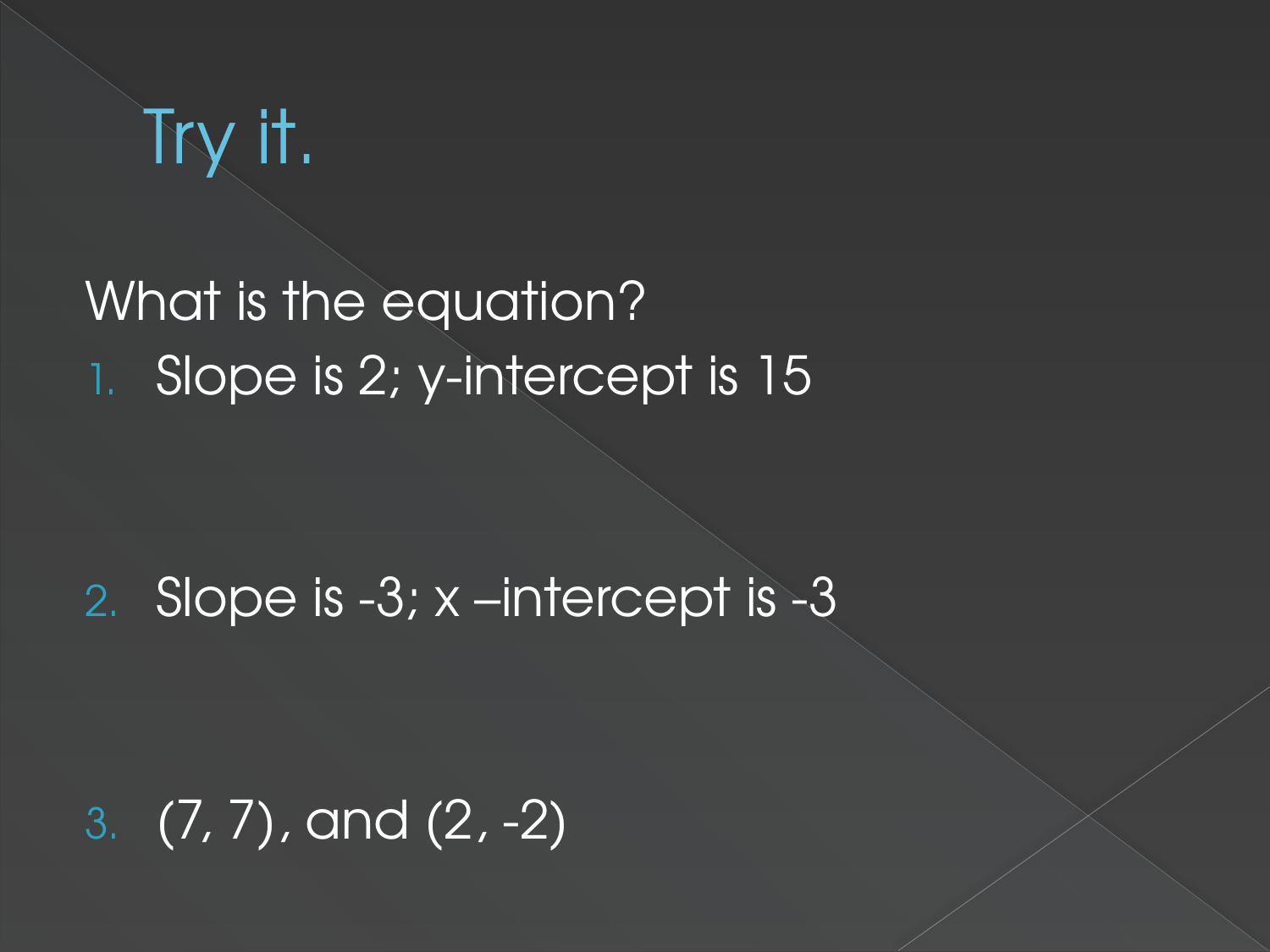

# Try it.
What is the equation?
Slope is 2; y-intercept is 15

Slope is -3; x –intercept is -3

(7, 7), and (2, -2)